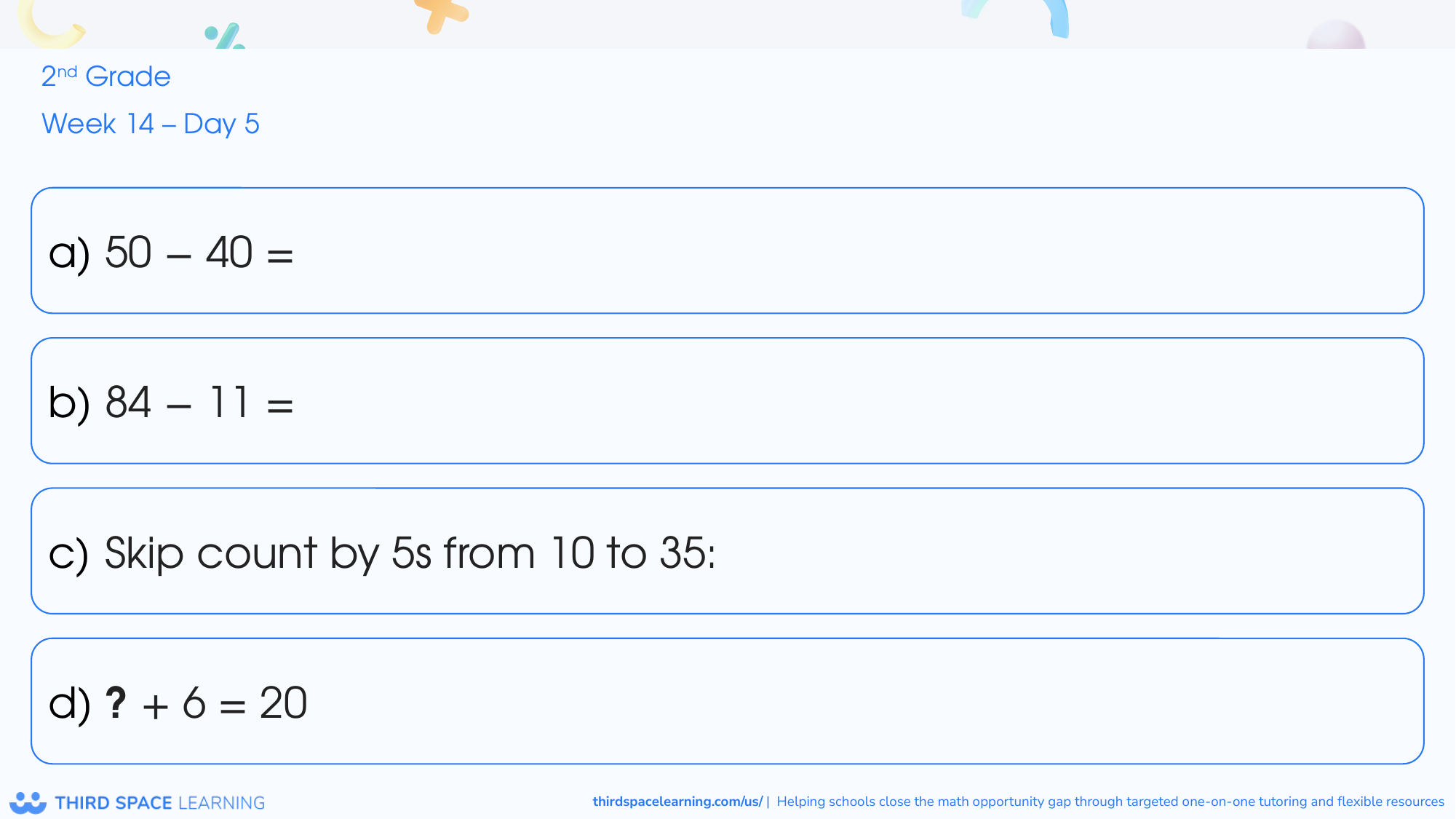

2nd Grade
Week 14 – Day 5
50 − 40 =
84 − 11 =
Skip count by 5s from 10 to 35:
? + 6 = 20